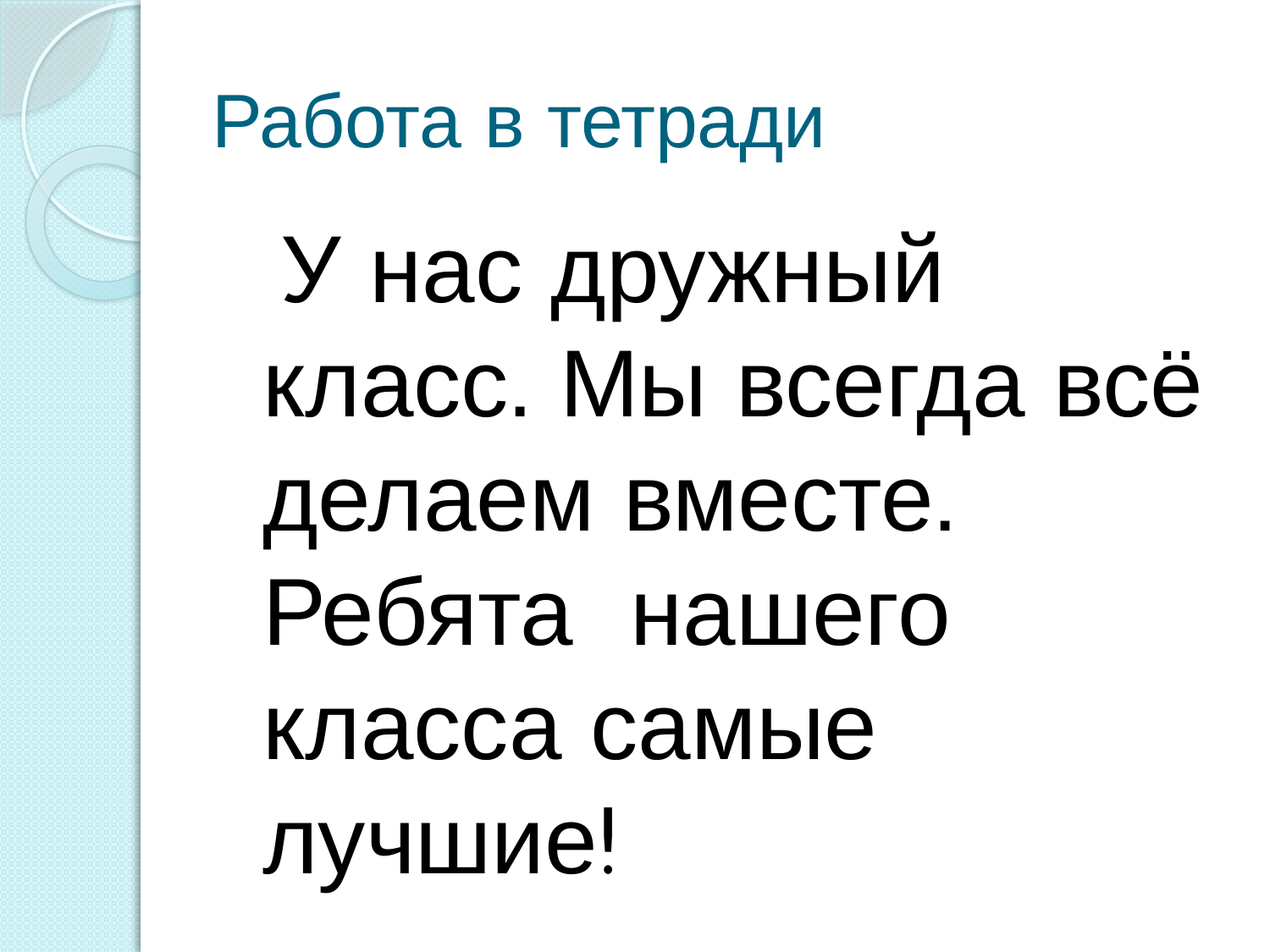

# Работа в тетради
  У нас дружный класс. Мы всегда всё делаем вместе. Ребята  нашего класса самые лучшие!